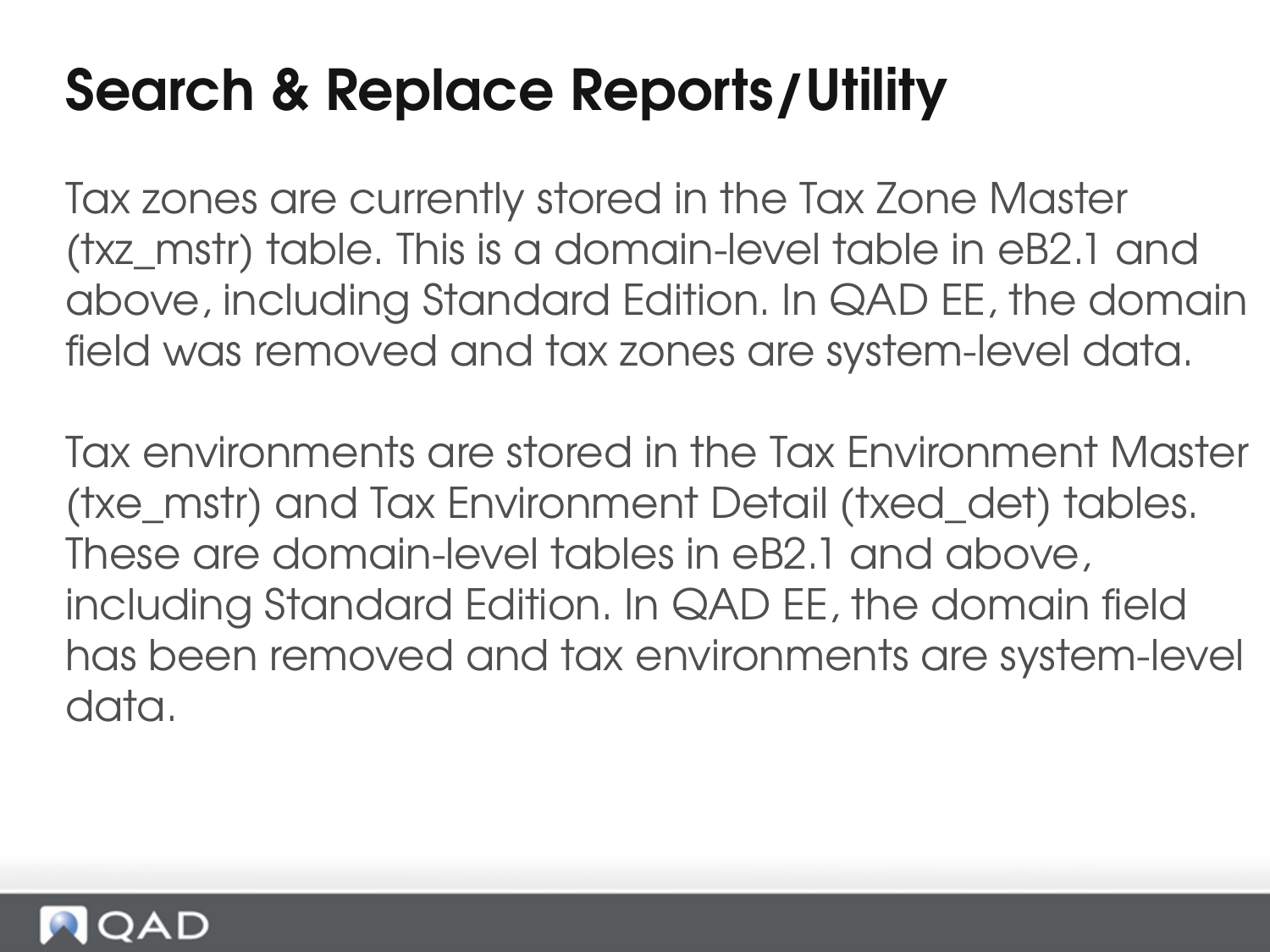

Search & Replace Reports/Utility
Tax zones are currently stored in the Tax Zone Master (txz_mstr) table. This is a domain-level table in eB2.1 and above, including Standard Edition. In QAD EE, the domain field was removed and tax zones are system-level data.
Tax environments are stored in the Tax Environment Master (txe_mstr) and Tax Environment Detail (txed_det) tables. These are domain-level tables in eB2.1 and above, including Standard Edition. In QAD EE, the domain field has been removed and tax environments are system-level data.